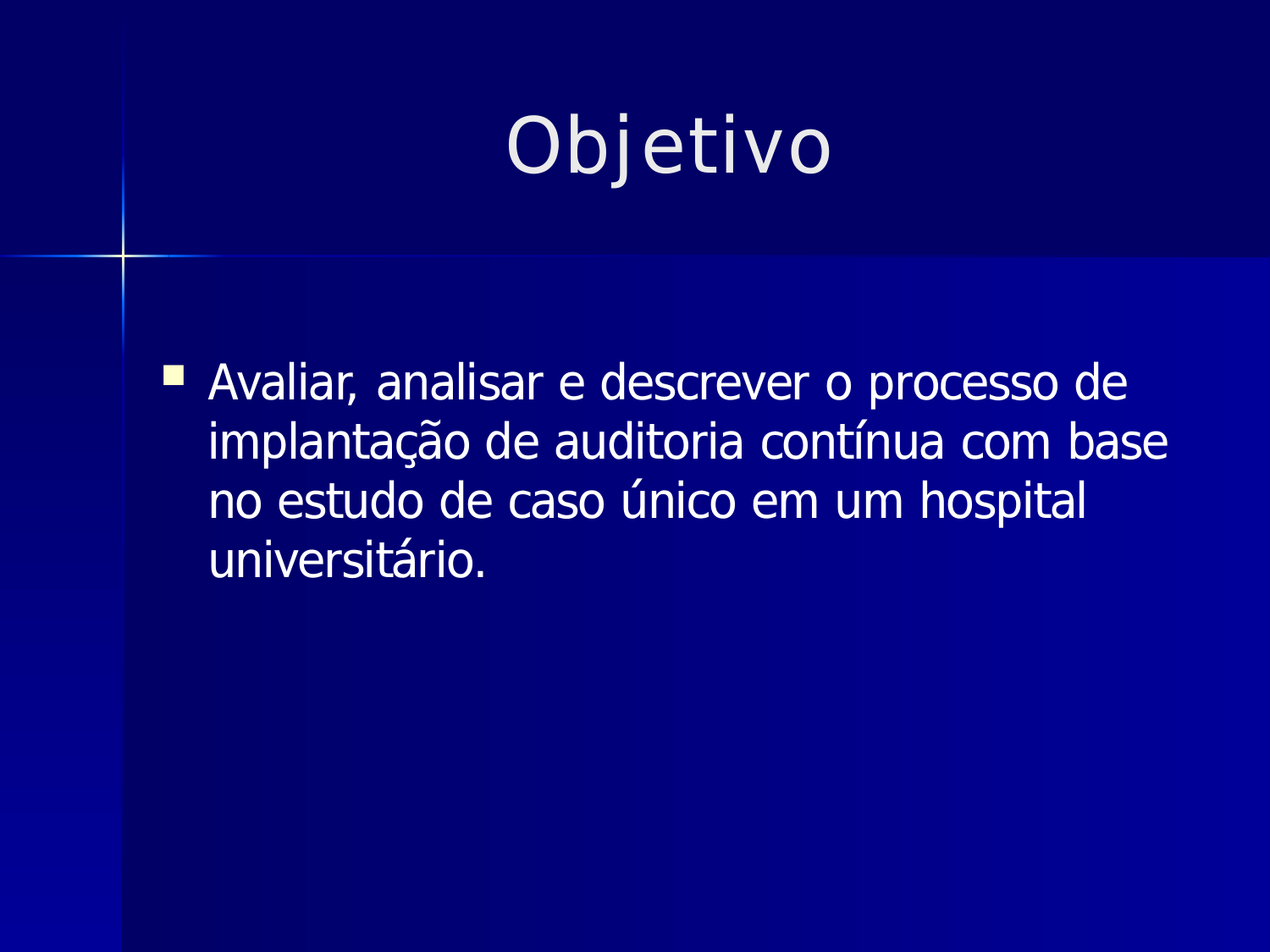

# Objetivo

Avaliar, analisar e descrever o processo de implantação de auditoria contínua com base no estudo de caso único em um hospital universitário.